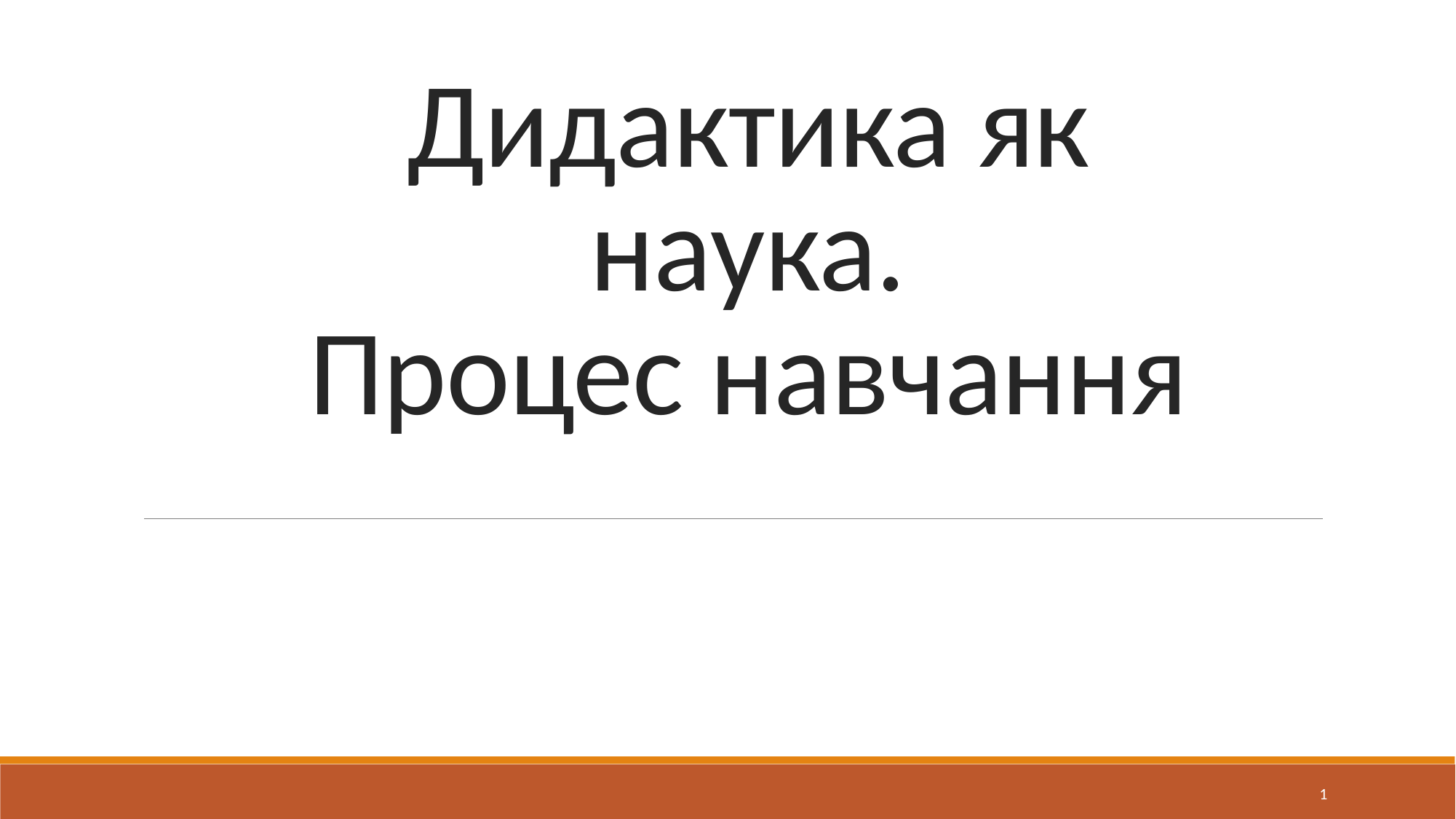

# Дидактика як наука. Процес навчання
1